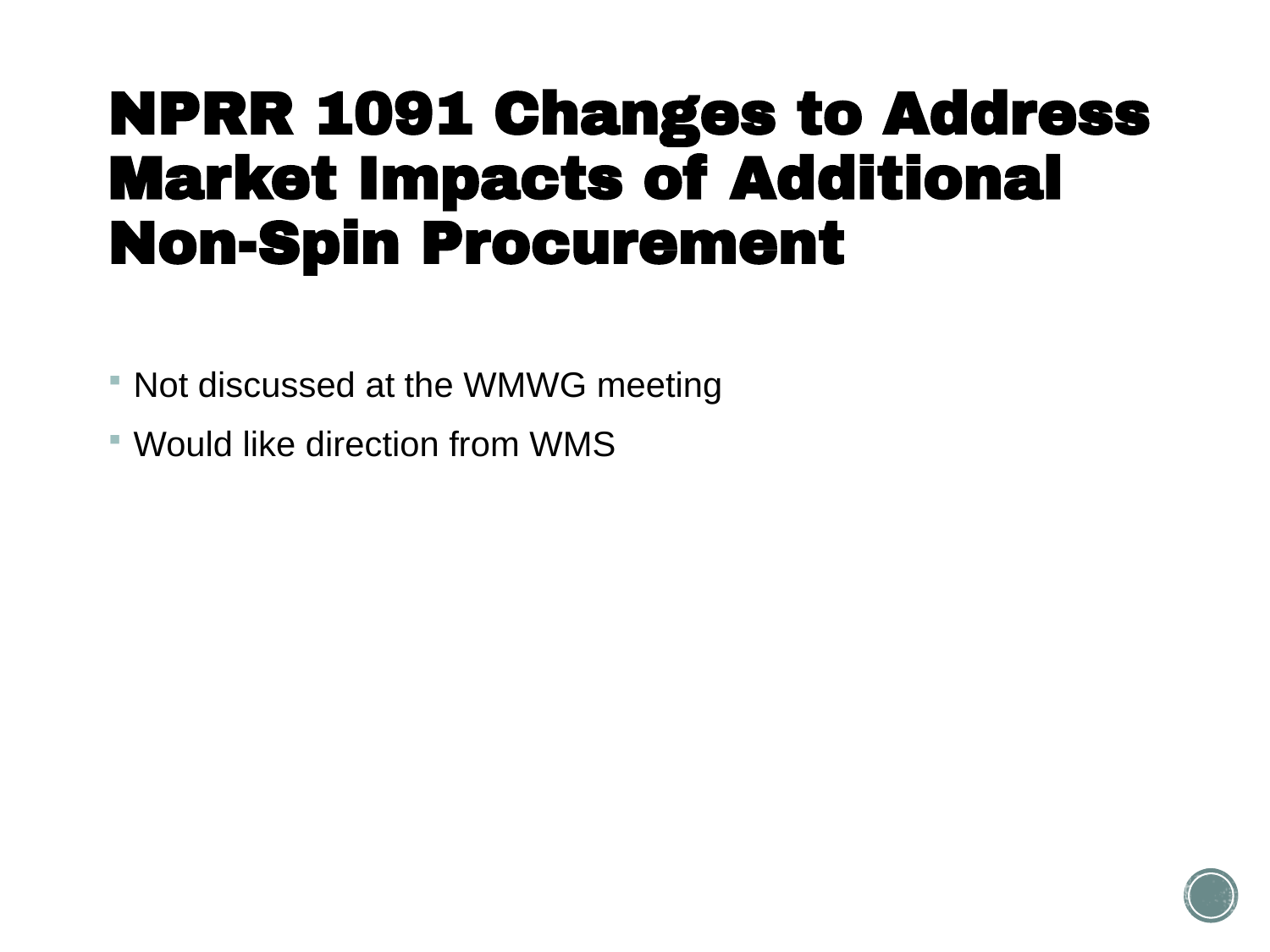

# NPRR 1091 Changes to Address Market Impacts of Additional Non-Spin Procurement
Not discussed at the WMWG meeting
Would like direction from WMS